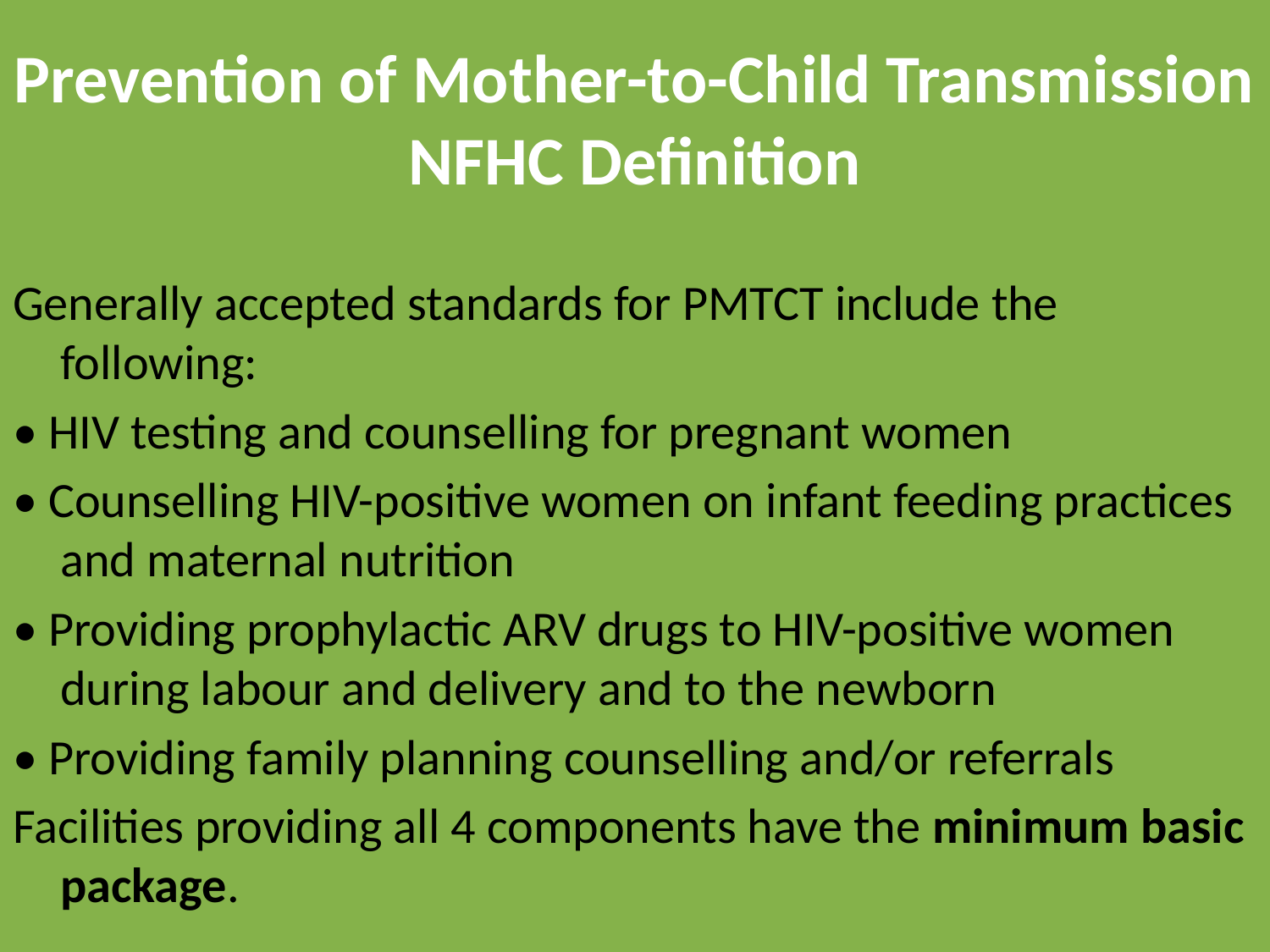

# Prevention of Mother-to-Child Transmission NFHC Definition
Generally accepted standards for PMTCT include the following:
• HIV testing and counselling for pregnant women
• Counselling HIV-positive women on infant feeding practices and maternal nutrition
• Providing prophylactic ARV drugs to HIV-positive women during labour and delivery and to the newborn
• Providing family planning counselling and/or referrals
Facilities providing all 4 components have the minimum basic package.